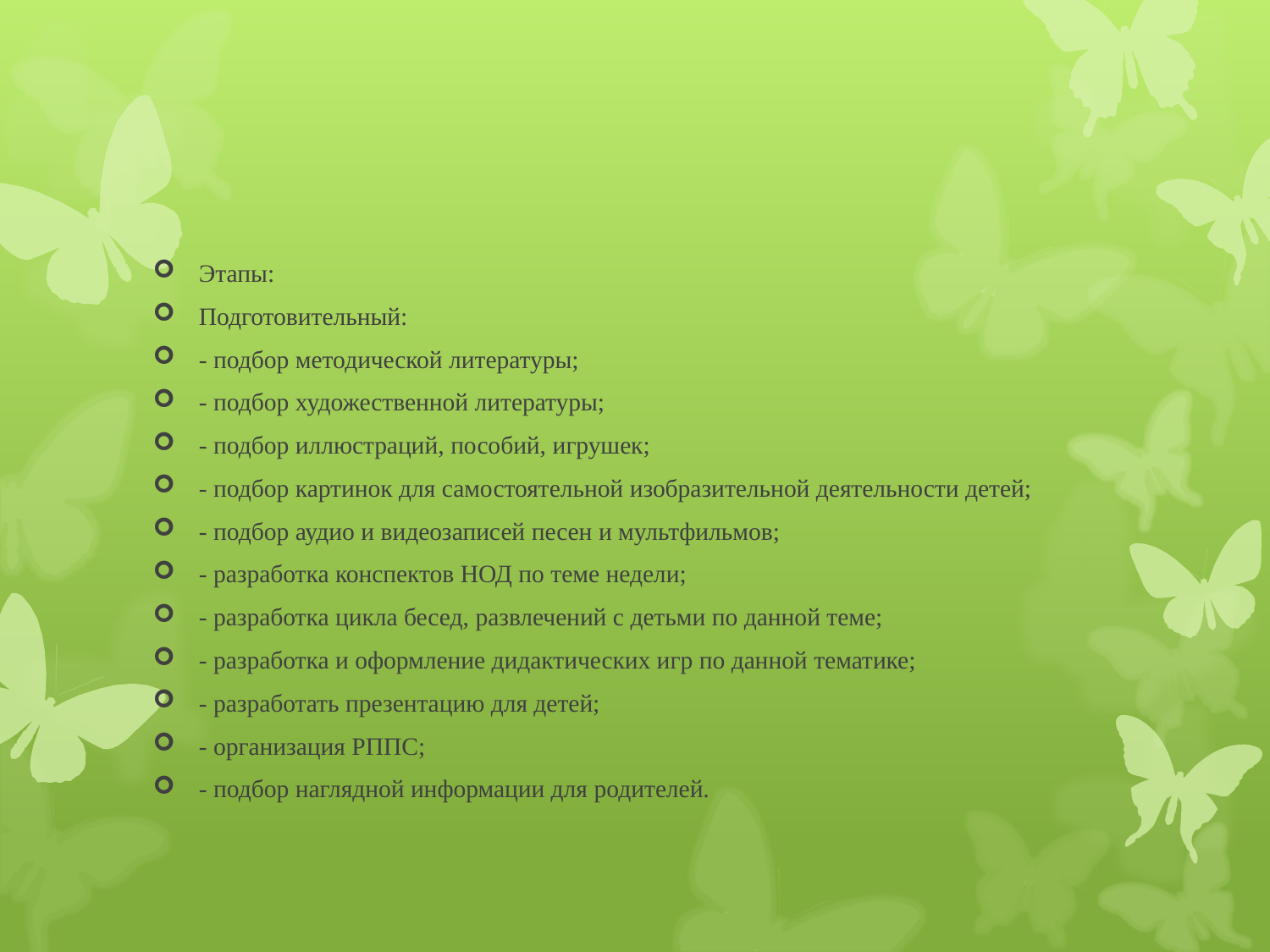

Этапы:
Подготовительный:
- подбор методической литературы;
- подбор художественной литературы;
- подбор иллюстраций, пособий, игрушек;
- подбор картинок для самостоятельной изобразительной деятельности детей;
- подбор аудио и видеозаписей песен и мультфильмов;
- разработка конспектов НОД по теме недели;
- разработка цикла бесед, развлечений с детьми по данной теме;
- разработка и оформление дидактических игр по данной тематике;
- разработать презентацию для детей;
- организация РППС;
- подбор наглядной информации для родителей.